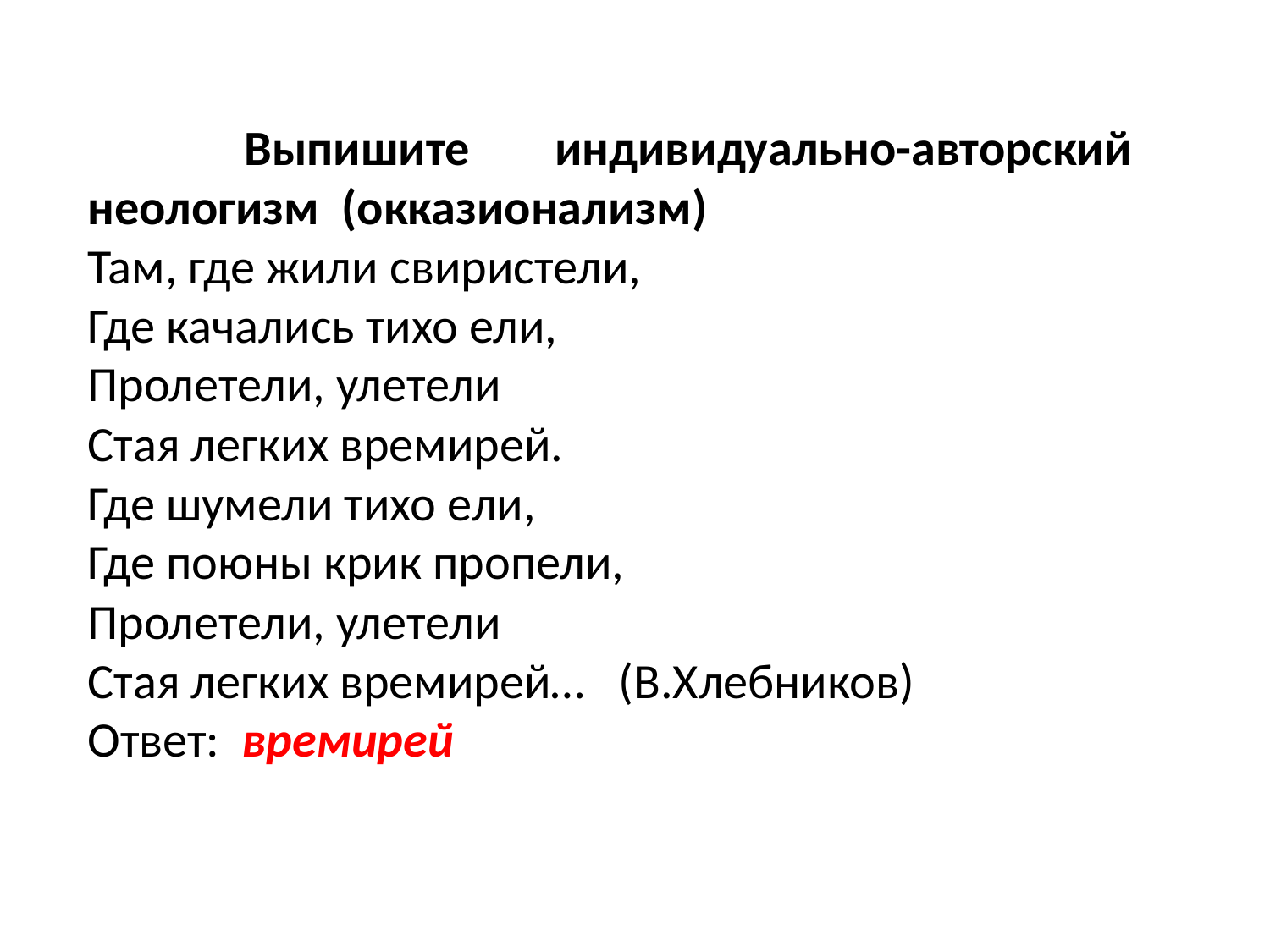

Выпишите индивидуально-авторский неологизм  (окказионализм)
Там, где жили свиристели,
Где качались тихо ели,
Пролетели, улетели
Стая легких времирей.
Где шумели тихо ели,
Где поюны крик пропели,
Пролетели, улетели
Стая легких времирей…   (В.Хлебников)
Ответ:  времирей